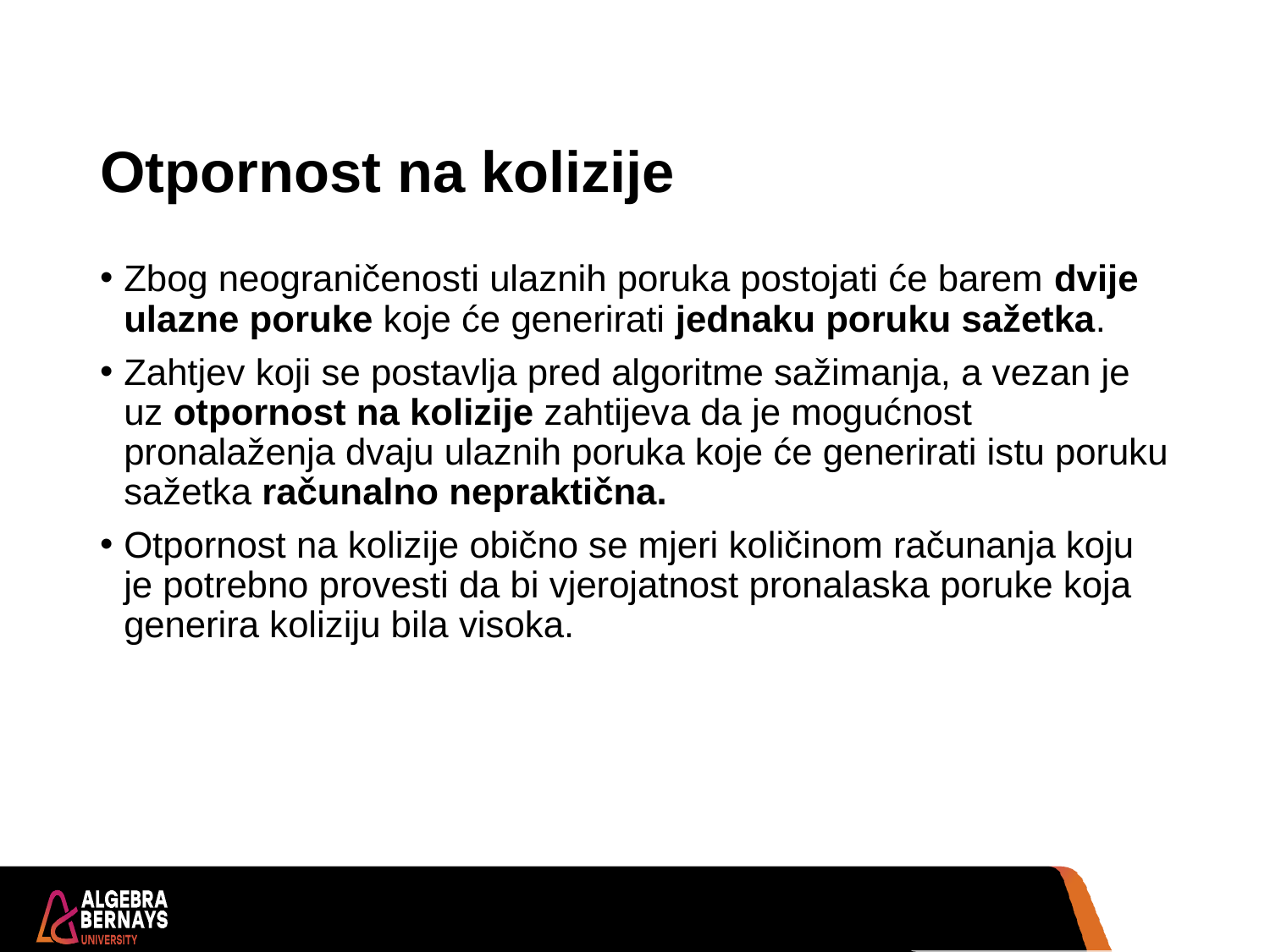

# Otpornost na kolizije
Zbog neograničenosti ulaznih poruka postojati će barem dvije ulazne poruke koje će generirati jednaku poruku sažetka.
Zahtjev koji se postavlja pred algoritme sažimanja, a vezan je uz otpornost na kolizije zahtijeva da je mogućnost pronalaženja dvaju ulaznih poruka koje će generirati istu poruku sažetka računalno nepraktična.
Otpornost na kolizije obično se mjeri količinom računanja koju je potrebno provesti da bi vjerojatnost pronalaska poruke koja generira koliziju bila visoka.